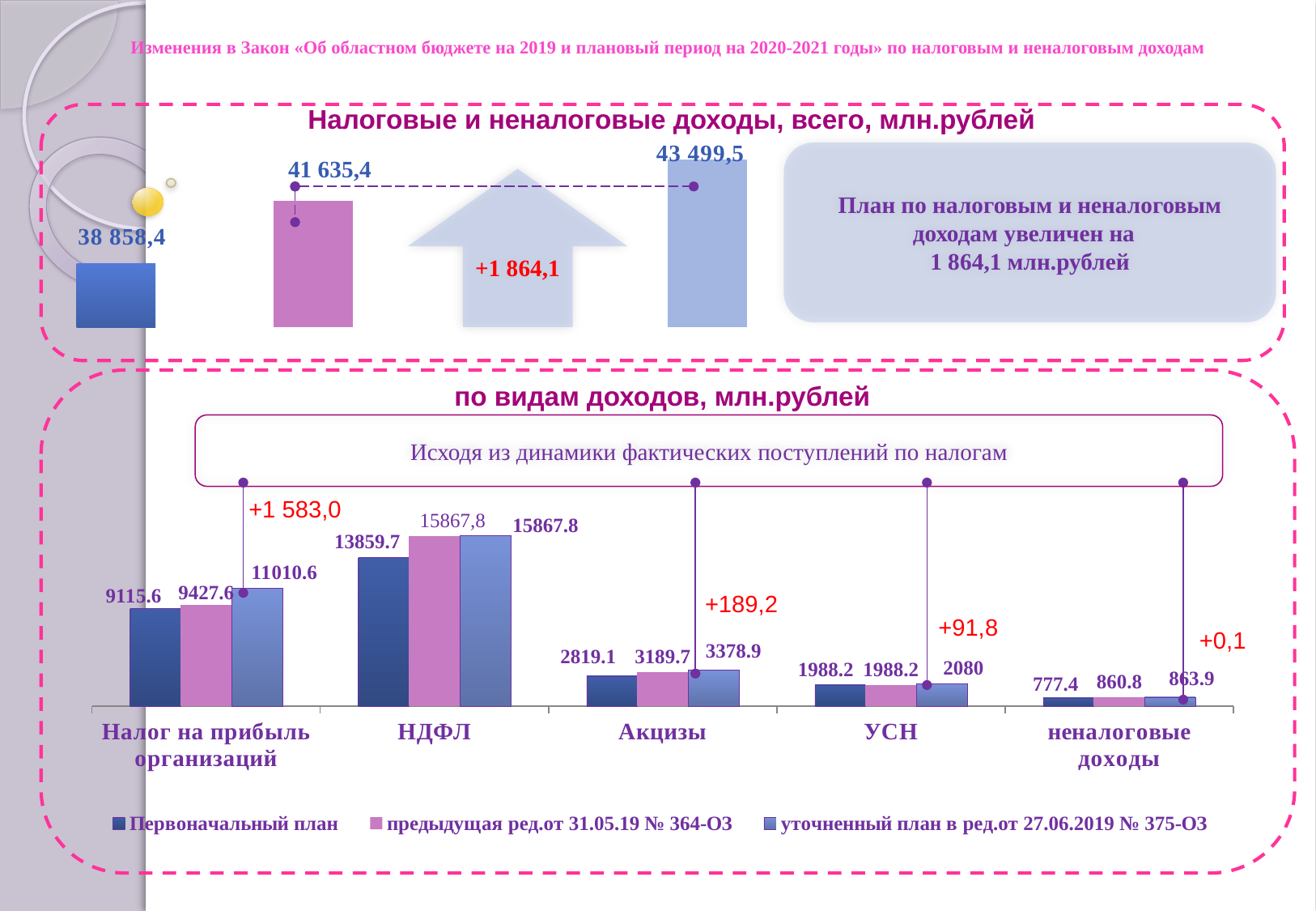

Изменения в Закон «Об областном бюджете на 2019 и плановый период на 2020-2021 годы» по налоговым и неналоговым доходам

Налоговые и неналоговые доходы, всего, млн.рублей

### Chart

| Category | Столбец1 |
|---|---|
| Первоначальный план на 2018 год | 38858.4 |
| В предыдущей редакции от 01.03.2019 № 319-ОЗ | 41635.4 |
|  | None |
| Уточненный план в ред. от  | 43499.5 |
План по налоговым и неналоговым доходам увеличен на
1 864,1 млн.рублей
41 635,4

+1 864,1

по видам доходов, млн.рублей
Исходя из динамики фактических поступлений по налогам

[unsupported chart]

+1 583,0
+189,2
+91,8
+0,1